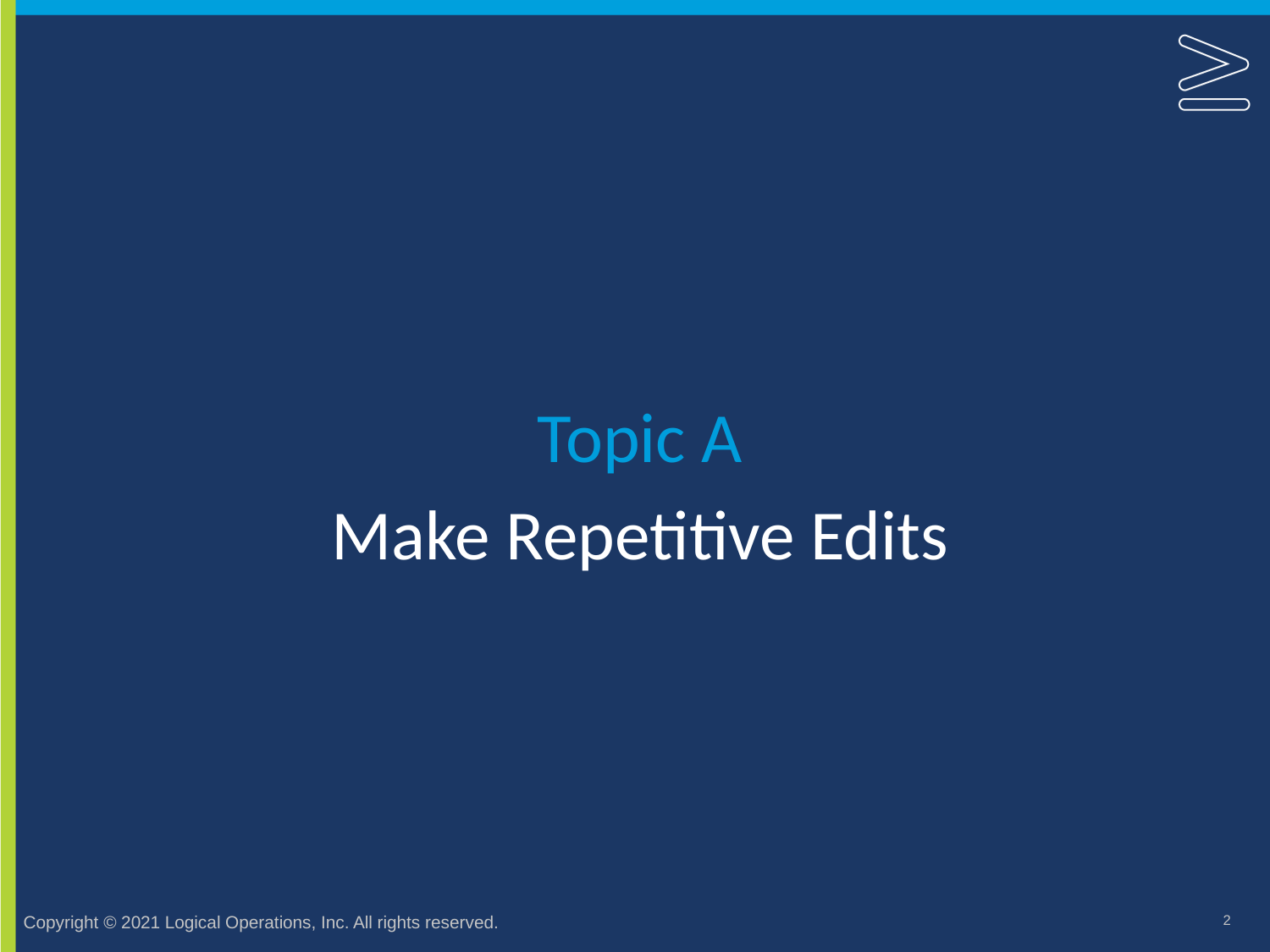

Topic A
# Make Repetitive Edits
2